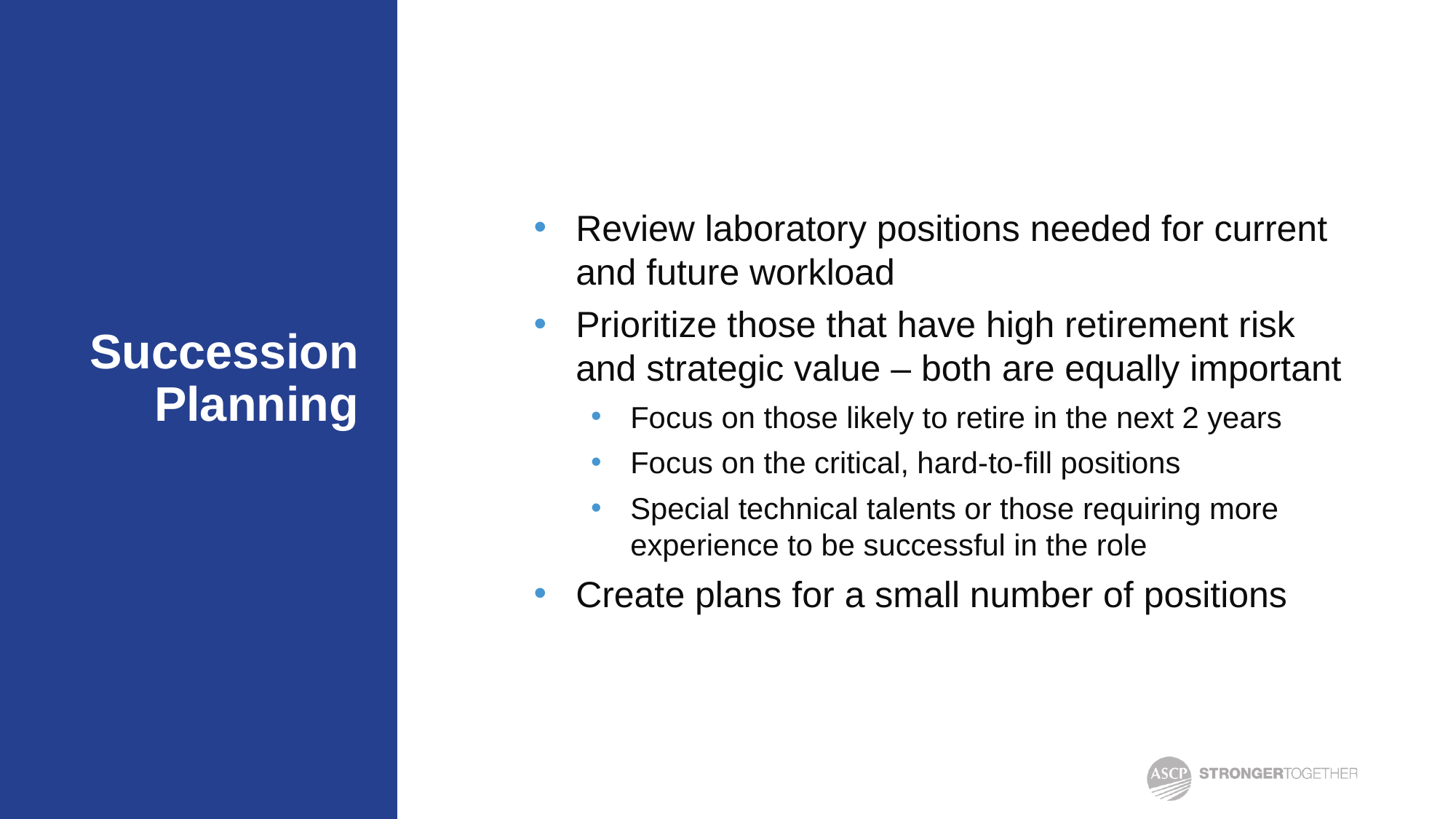

Review laboratory positions needed for current and future workload
Prioritize those that have high retirement risk and strategic value – both are equally important
Focus on those likely to retire in the next 2 years
Focus on the critical, hard-to-fill positions
Special technical talents or those requiring more experience to be successful in the role
Create plans for a small number of positions
# Succession Planning